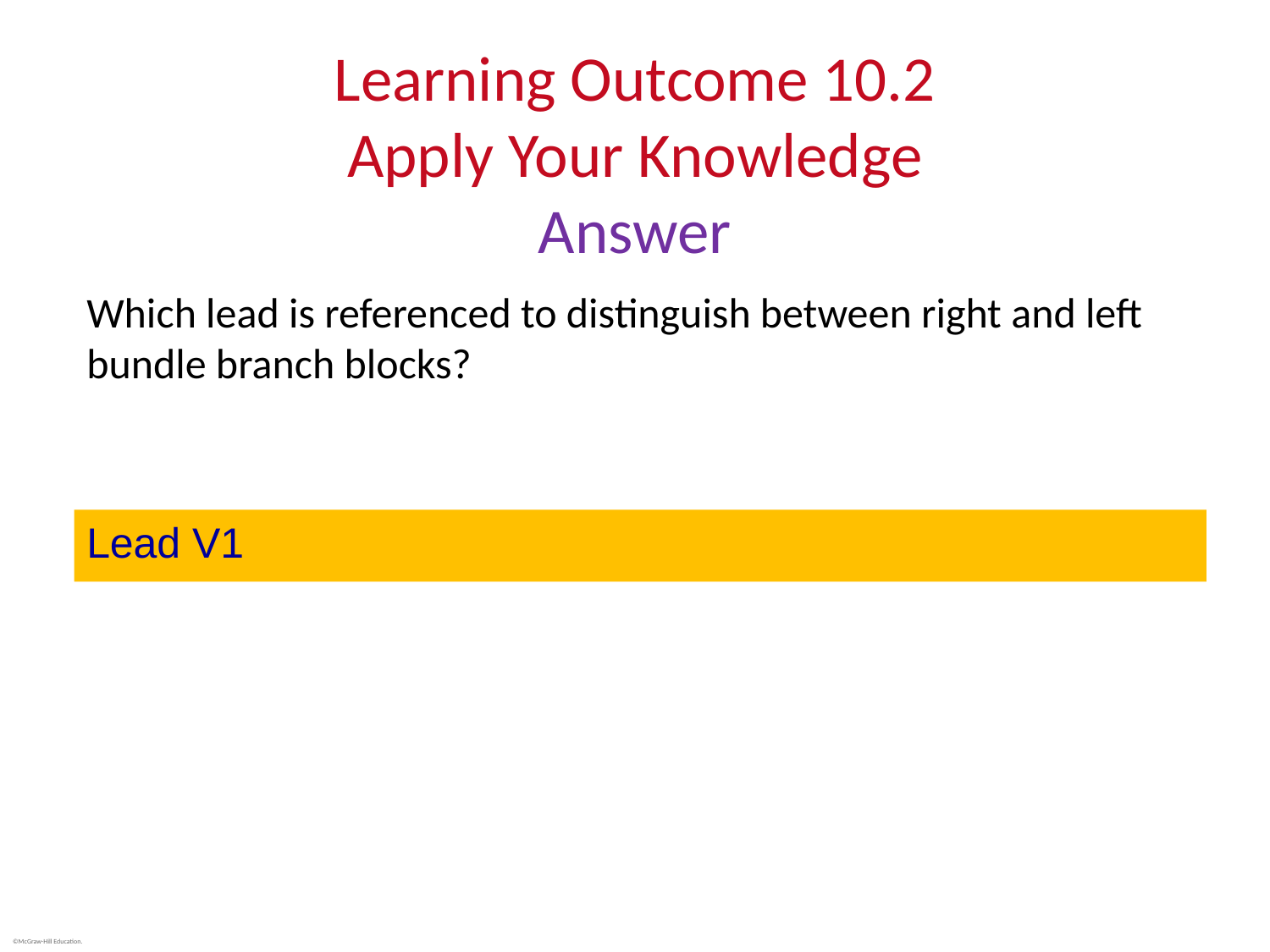

# Learning Outcome 10.2 Apply Your Knowledge Answer
Which lead is referenced to distinguish between right and left bundle branch blocks?
Lead V1